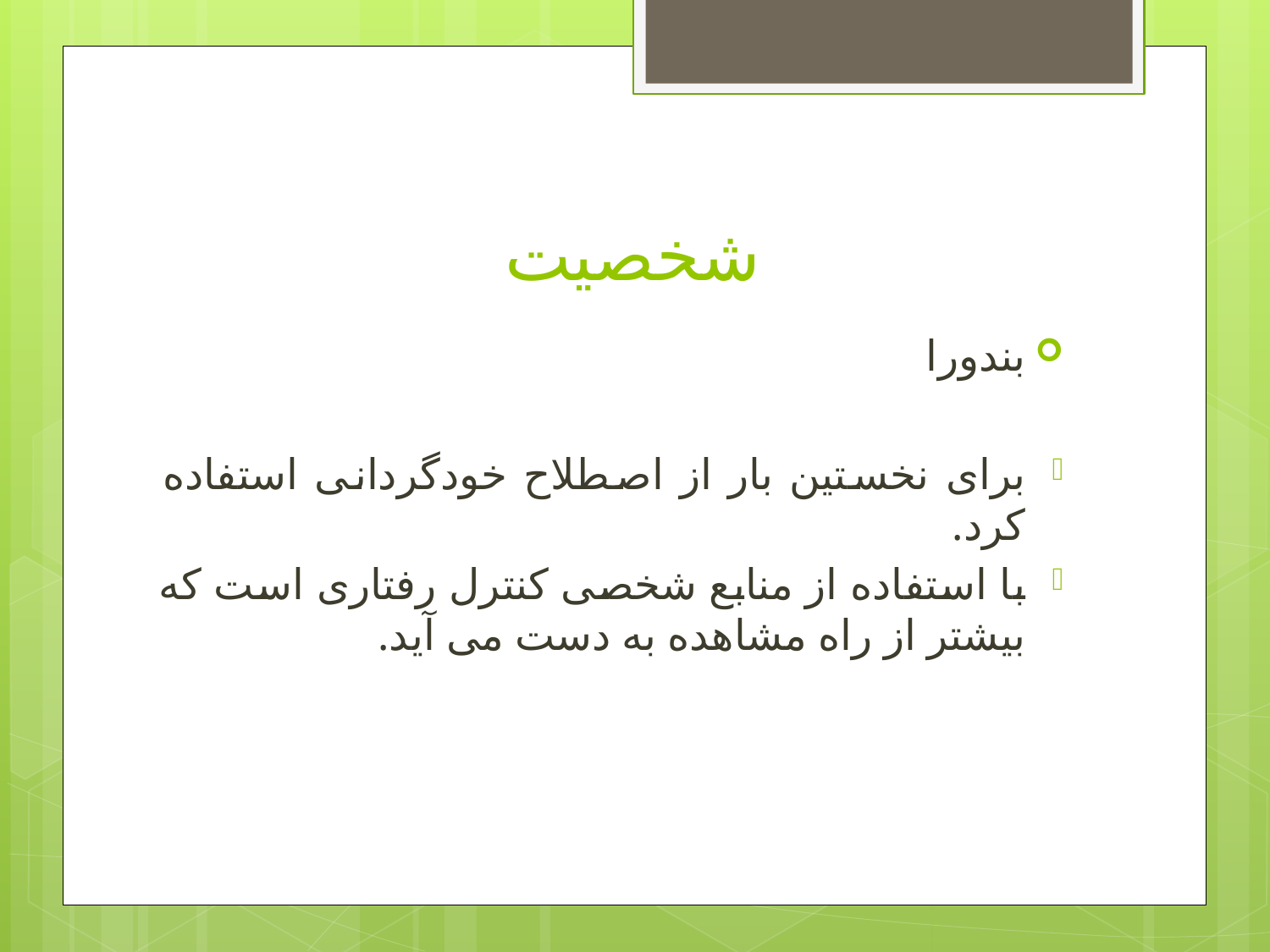

# شخصیت
بندورا

برای نخستین بار از اصطلاح خودگردانی استفاده کرد.
با استفاده از منابع شخصی کنترل رفتاری است که بیشتر از راه مشاهده به دست می آید.